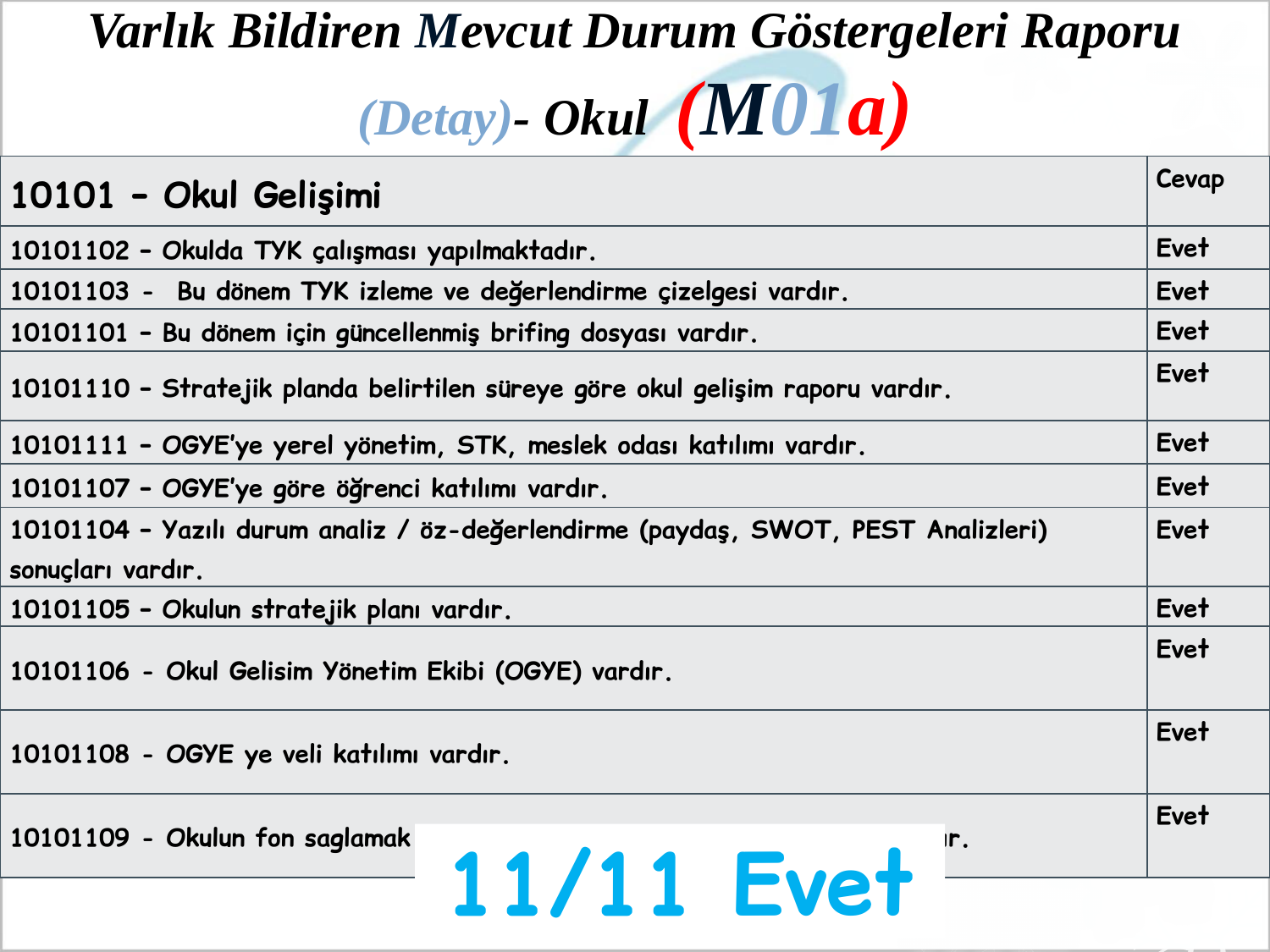

# Varlık Bildiren Mevcut Durum Göstergeleri Raporu (Detay)- Okul  (M01a)
| 10101 – Okul Gelişimi | Cevap |
| --- | --- |
| 10101102 – Okulda TYK çalışması yapılmaktadır. | Evet |
| 10101103 - Bu dönem TYK izleme ve değerlendirme çizelgesi vardır. | Evet |
| 10101101 – Bu dönem için güncellenmiş brifing dosyası vardır. | Evet |
| 10101110 – Stratejik planda belirtilen süreye göre okul gelişim raporu vardır. | Evet |
| 10101111 – OGYE’ye yerel yönetim, STK, meslek odası katılımı vardır. | Evet |
| 10101107 – OGYE’ye göre öğrenci katılımı vardır. | Evet |
| 10101104 – Yazılı durum analiz / öz-değerlendirme (paydaş, SWOT, PEST Analizleri) sonuçları vardır. | Evet |
| 10101105 – Okulun stratejik planı vardır. | Evet |
| 10101106 - Okul Gelisim Yönetim Ekibi (OGYE) vardır. | Evet |
| 10101108 - OGYE ye veli katılımı vardır. | Evet |
| 10101109 - Okulun fon saglamak amacıyla kurum bazında sundugu proje vardır. | Evet |
11/11 Evet